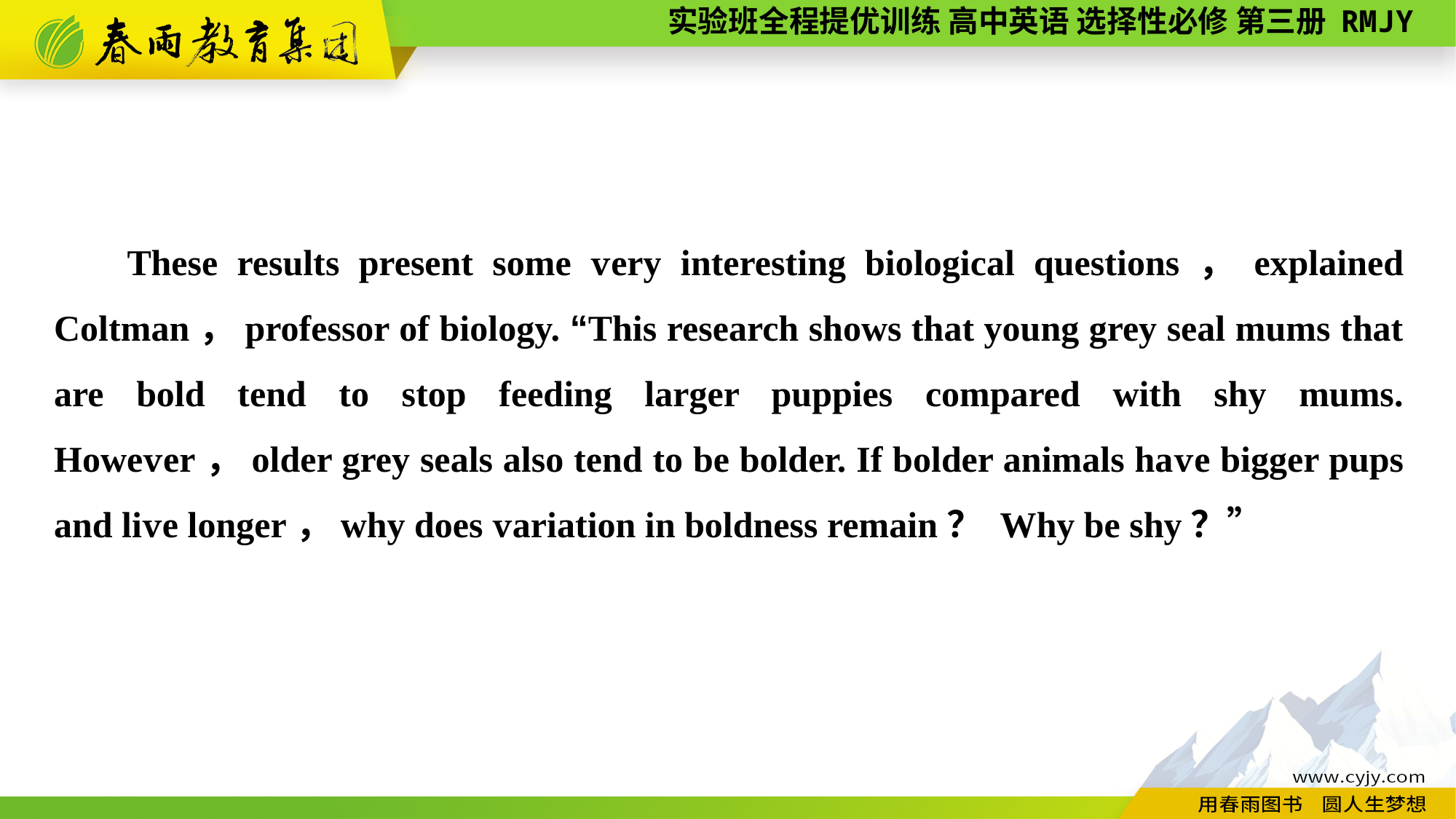

These results present some very interesting biological questions，explained Coltman，professor of biology. “This research shows that young grey seal mums that are bold tend to stop feeding larger puppies compared with shy mums. However，older grey seals also tend to be bolder. If bolder animals have bigger pups and live longer，why does variation in boldness remain？ Why be shy？”